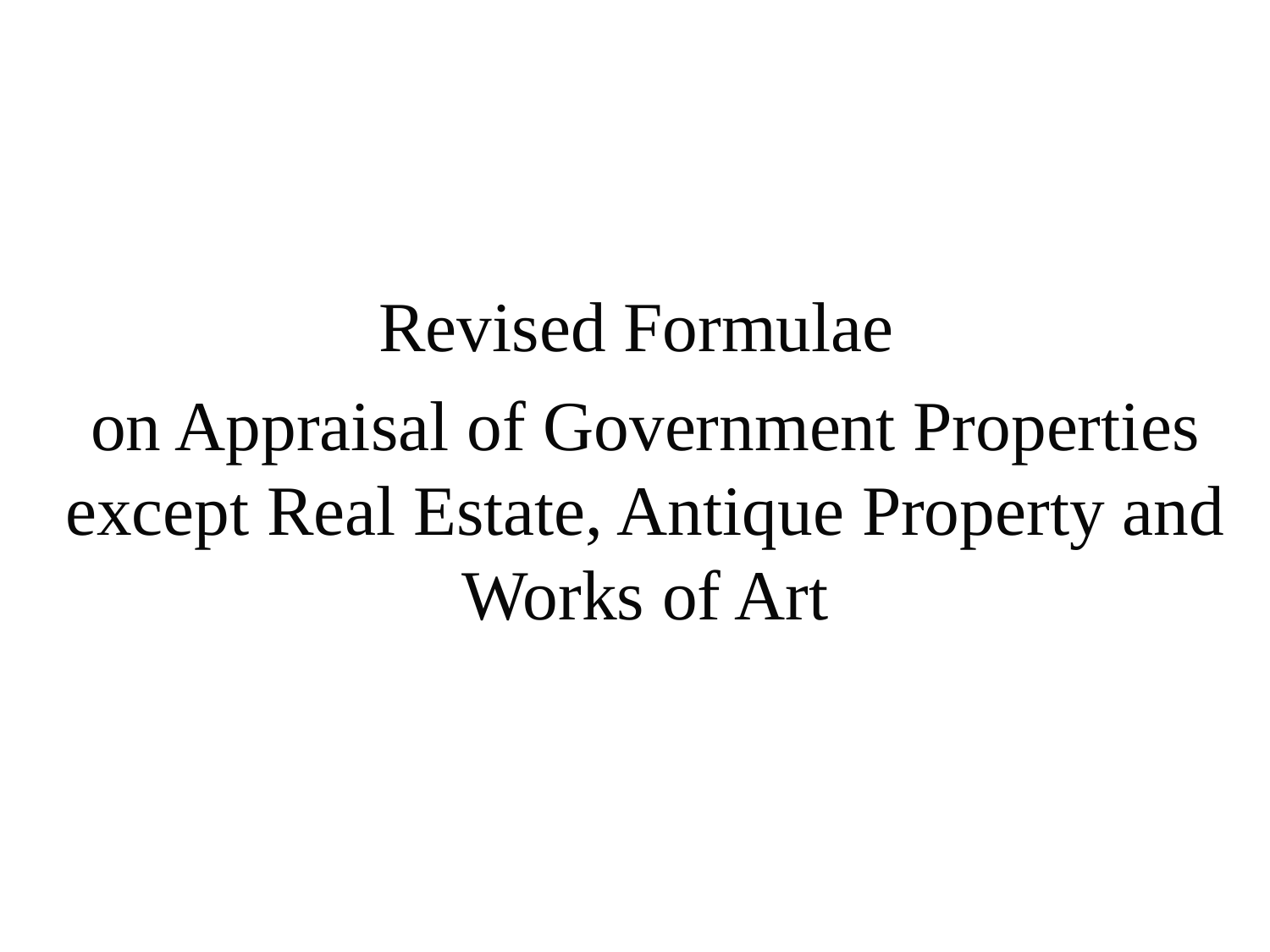

Revised Formulae
on Appraisal of Government Properties except Real Estate, Antique Property and Works of Art